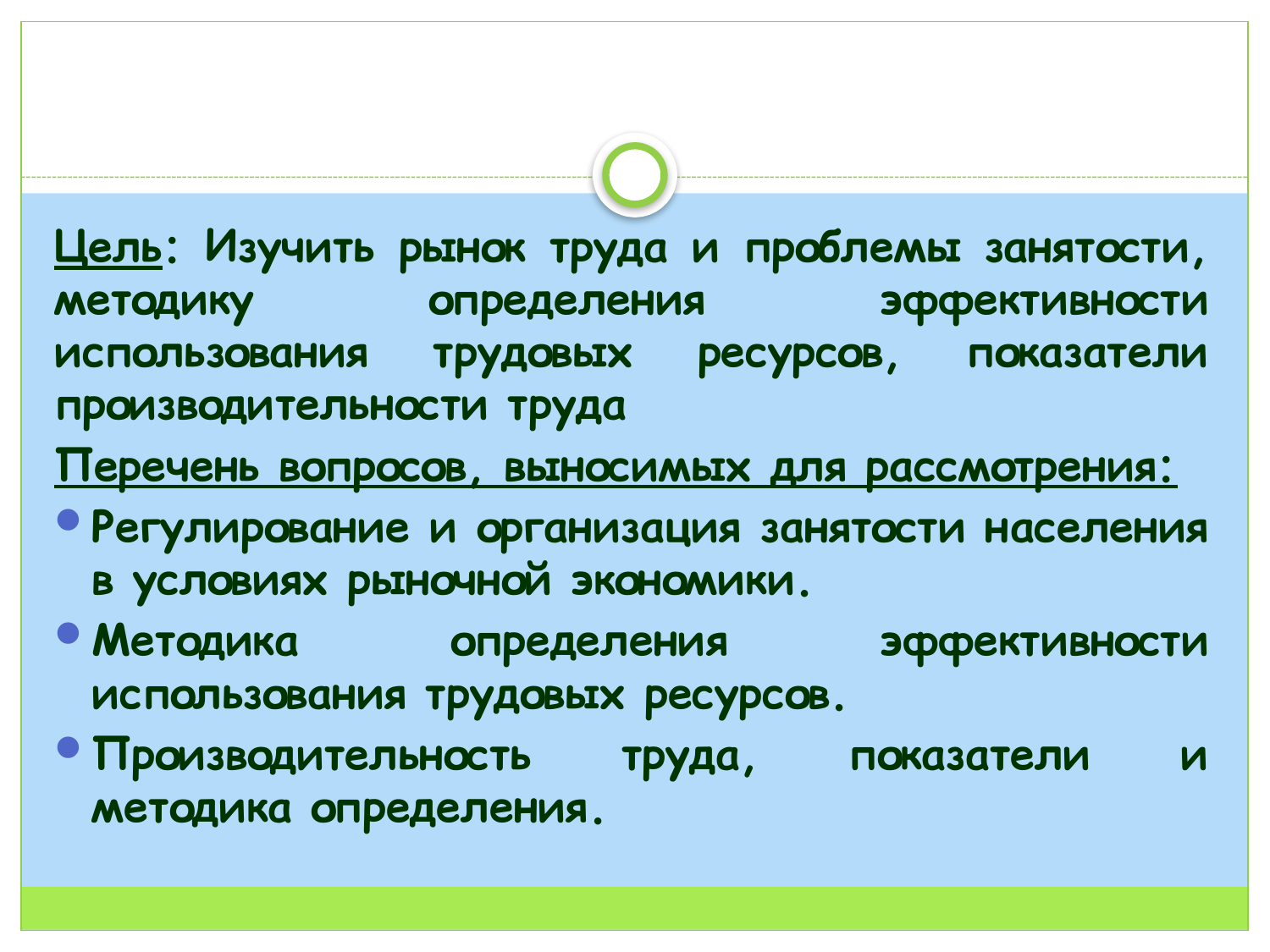

Цель: Изучить рынок труда и проблемы занятости, методику определения эффективности использования трудовых ресурсов, показатели производительности труда
Перечень вопросов, выносимых для рассмотрения:
Регулирование и организация занятости населения в условиях рыночной экономики.
Методика определения эффективности использования трудовых ресурсов.
Производительность труда, показатели и методика определения.